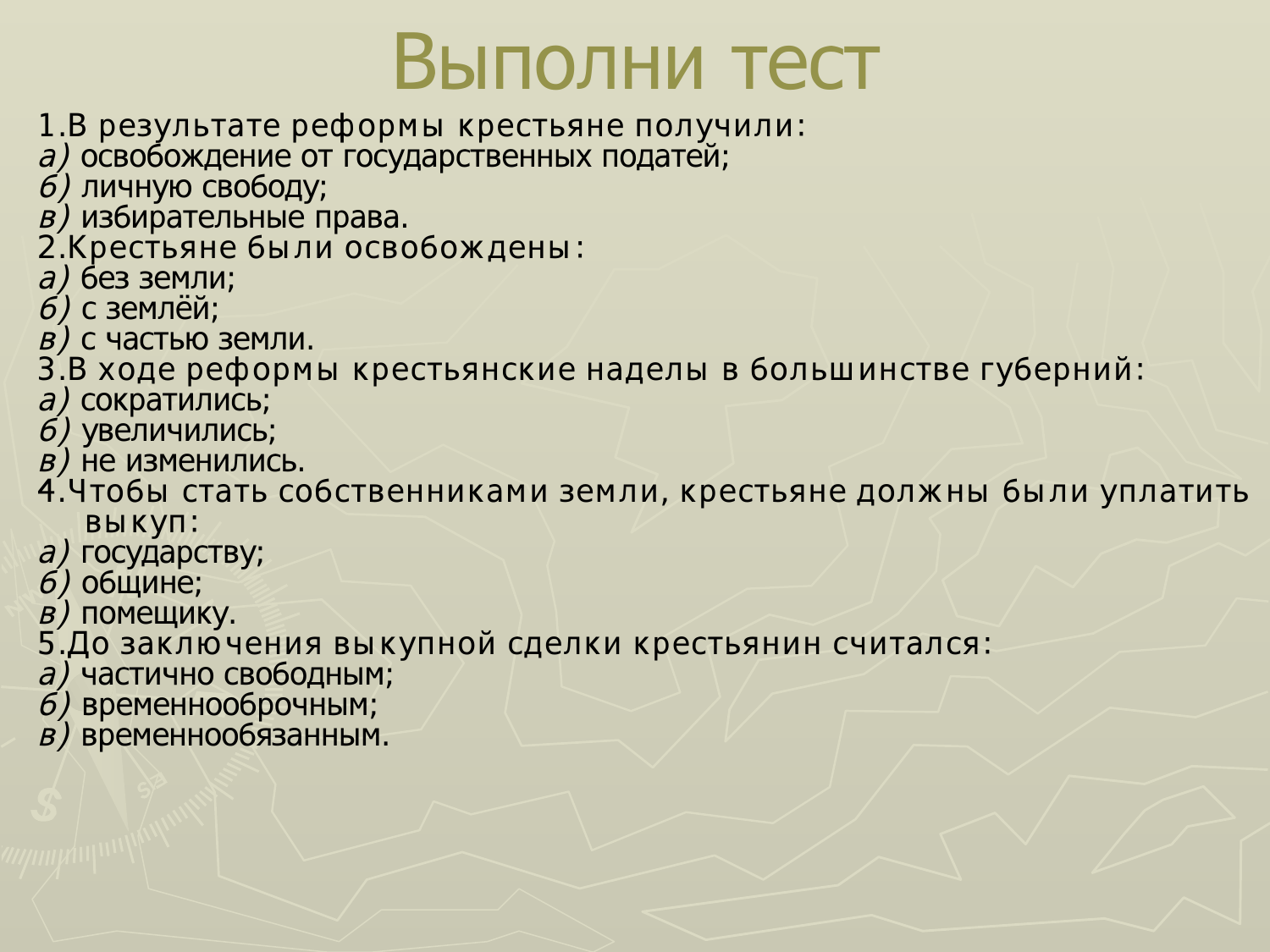

# Выполни тест
1.В результате реформы крестьяне получили:
а) освобождение от государственных податей;
б) личную свободу;
в) избирательные права.
2.Крестьяне были освобождены:
а) без земли;
б) с землёй;
в) с частью земли.
3.В ходе реформы крестьянские наделы в большинстве губерний:
а) сократились;
б) увеличились;
в) не изменились.
4.Чтобы стать собственниками земли, крестьяне должны были уплатить выкуп:
а) государству;
б) общине;
в) помещику.
5.До заключения выкупной сделки крестьянин считался:
а) частично свободным;
б) временнооброчным;
в) временнообязанным.